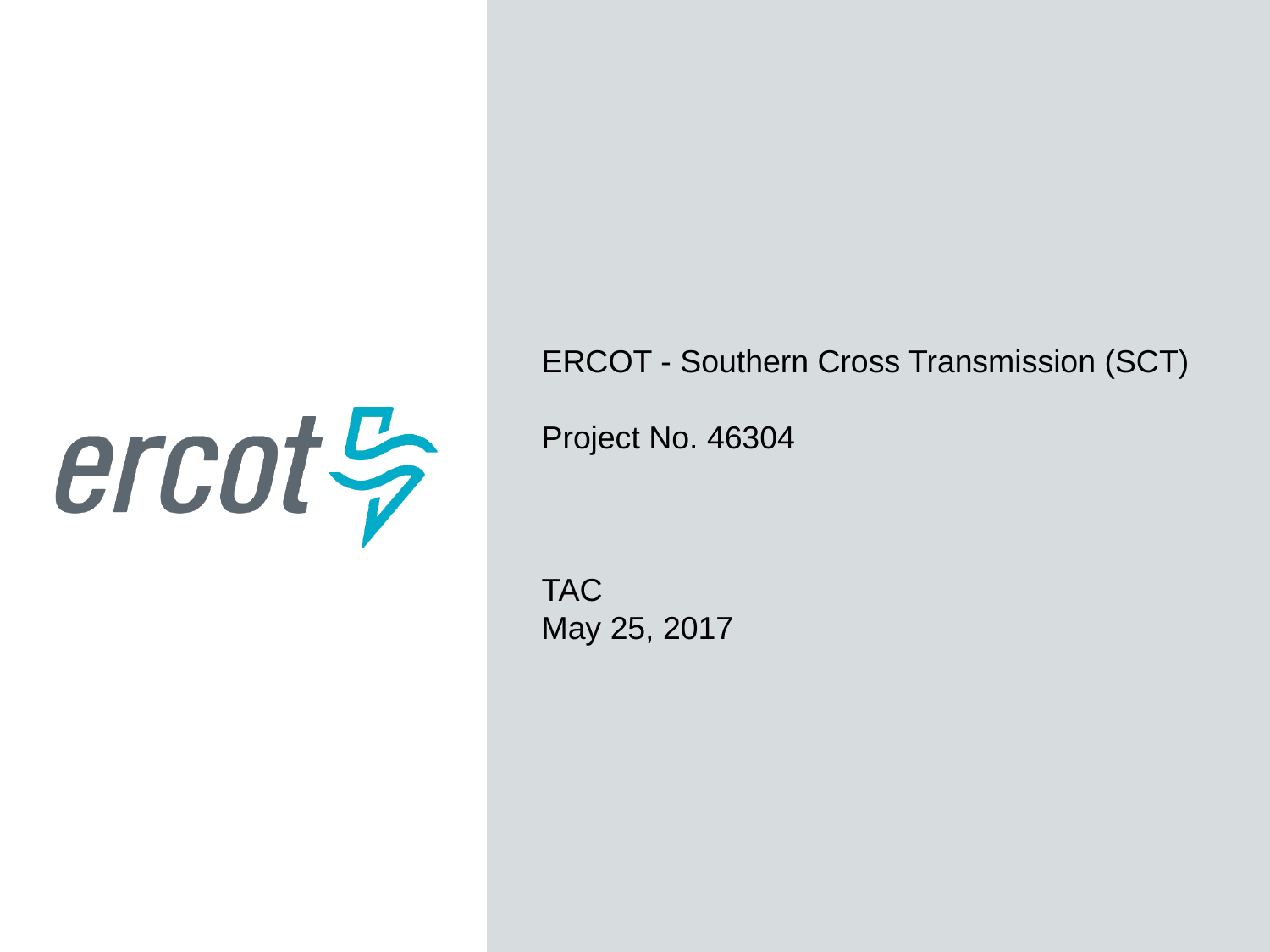

ERCOT - Southern Cross Transmission (SCT)

Project No. 46304

TAC
May 25, 2017